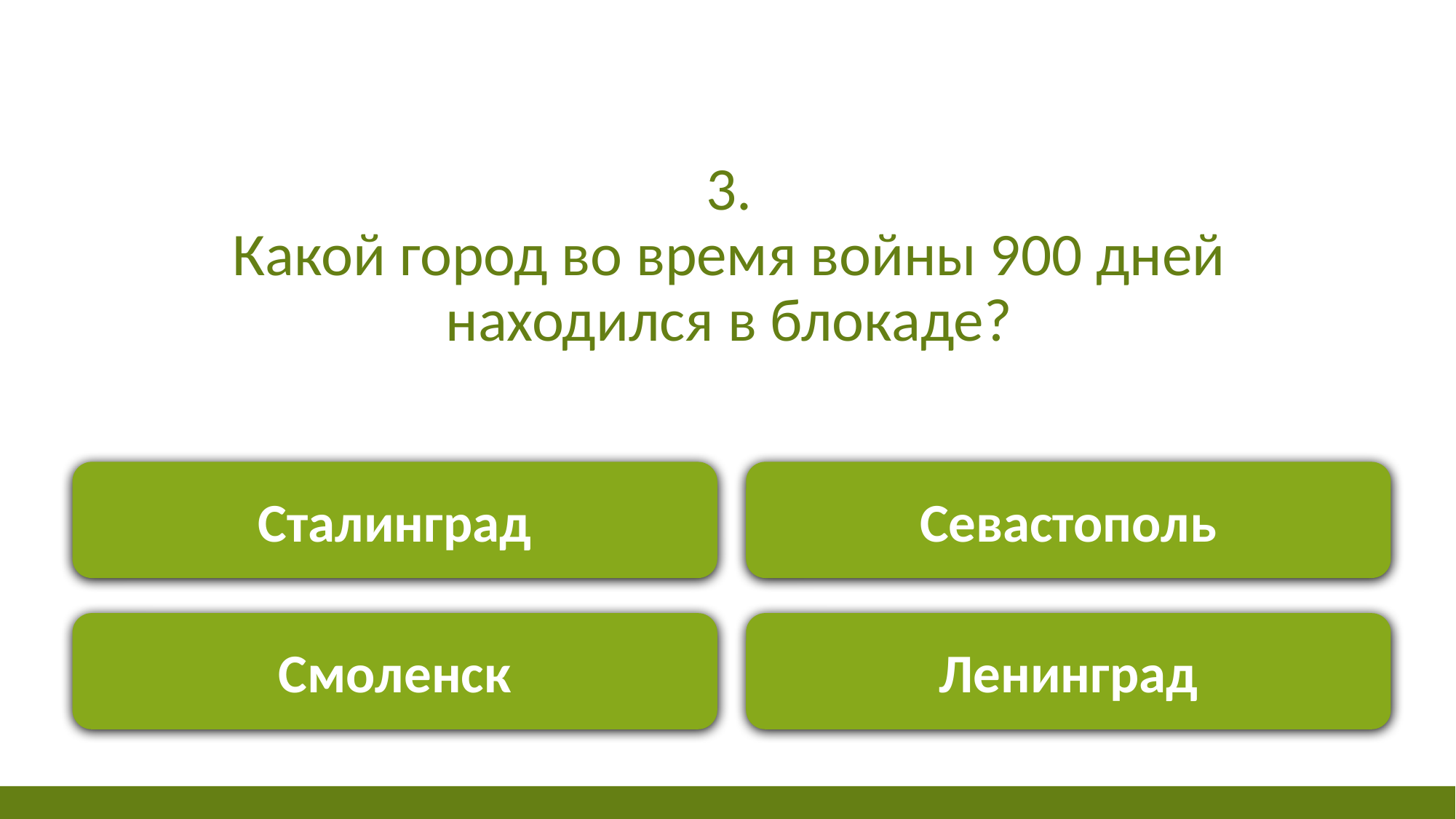

# 3. Какой город во время войны 900 дней находился в блокаде?

Сталинград
Севастополь
Смоленск
Ленинград